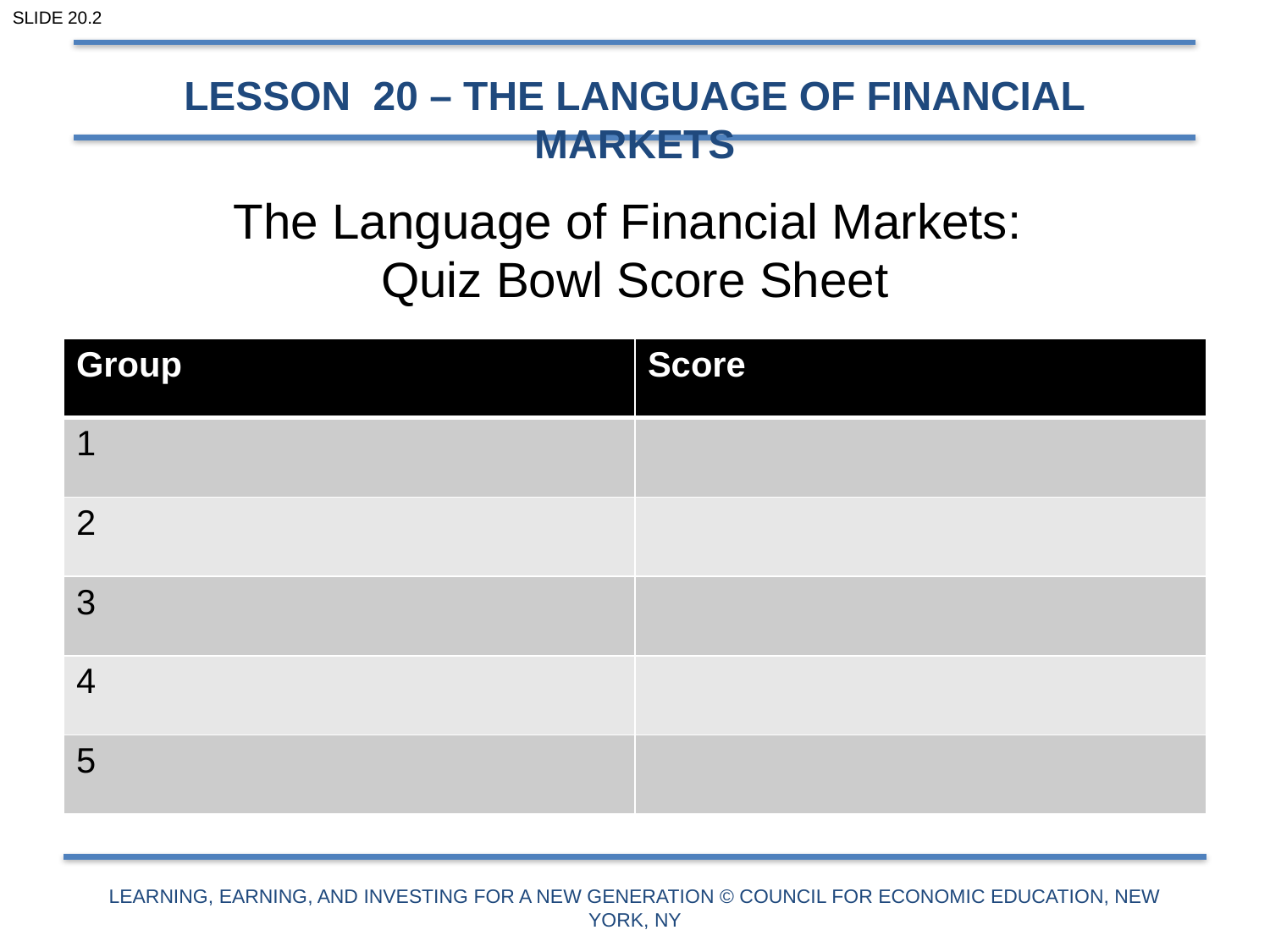

Slide 20.2
Lesson  20 – The Language of Financial Markets
# The Language of Financial Markets: Quiz Bowl Score Sheet
| Group | Score |
| --- | --- |
| 1 |  |
| 2 |  |
| 3 |  |
| 4 |  |
| 5 |  |